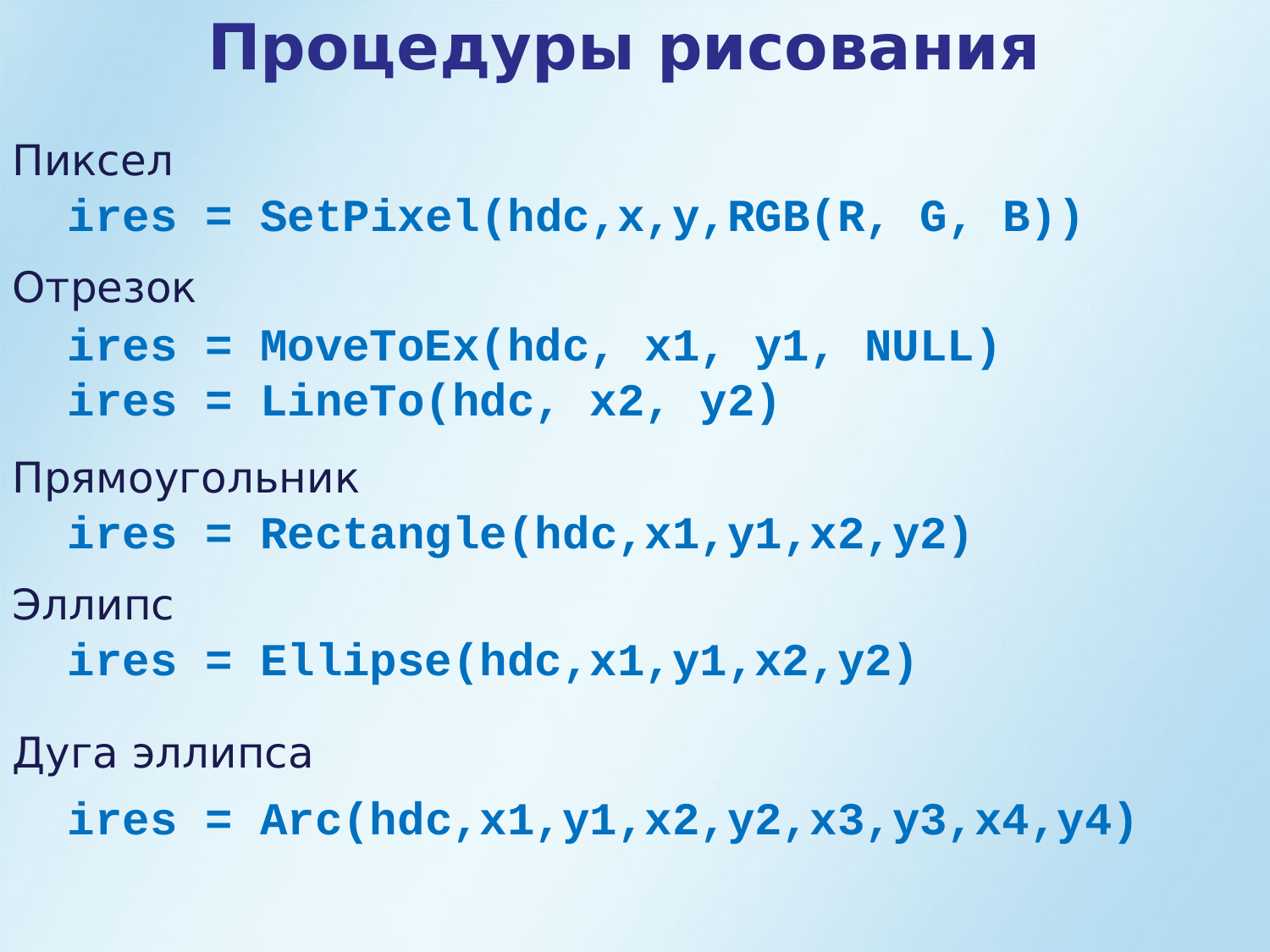

Процедуры рисования
Пиксел
  ires = SetPixel(hdc,x,y,RGB(R, G, B))
Отрезок
  ires = MoveToEx(hdc, x1, y1, NULL)
  ires = LineTo(hdc, x2, y2)
Прямоугольник
  ires = Rectangle(hdc,x1,y1,x2,y2)
Эллипс
  ires = Ellipse(hdc,x1,y1,x2,y2)
Дуга эллипса
  ires = Arc(hdc,x1,y1,x2,y2,x3,y3,x4,y4)